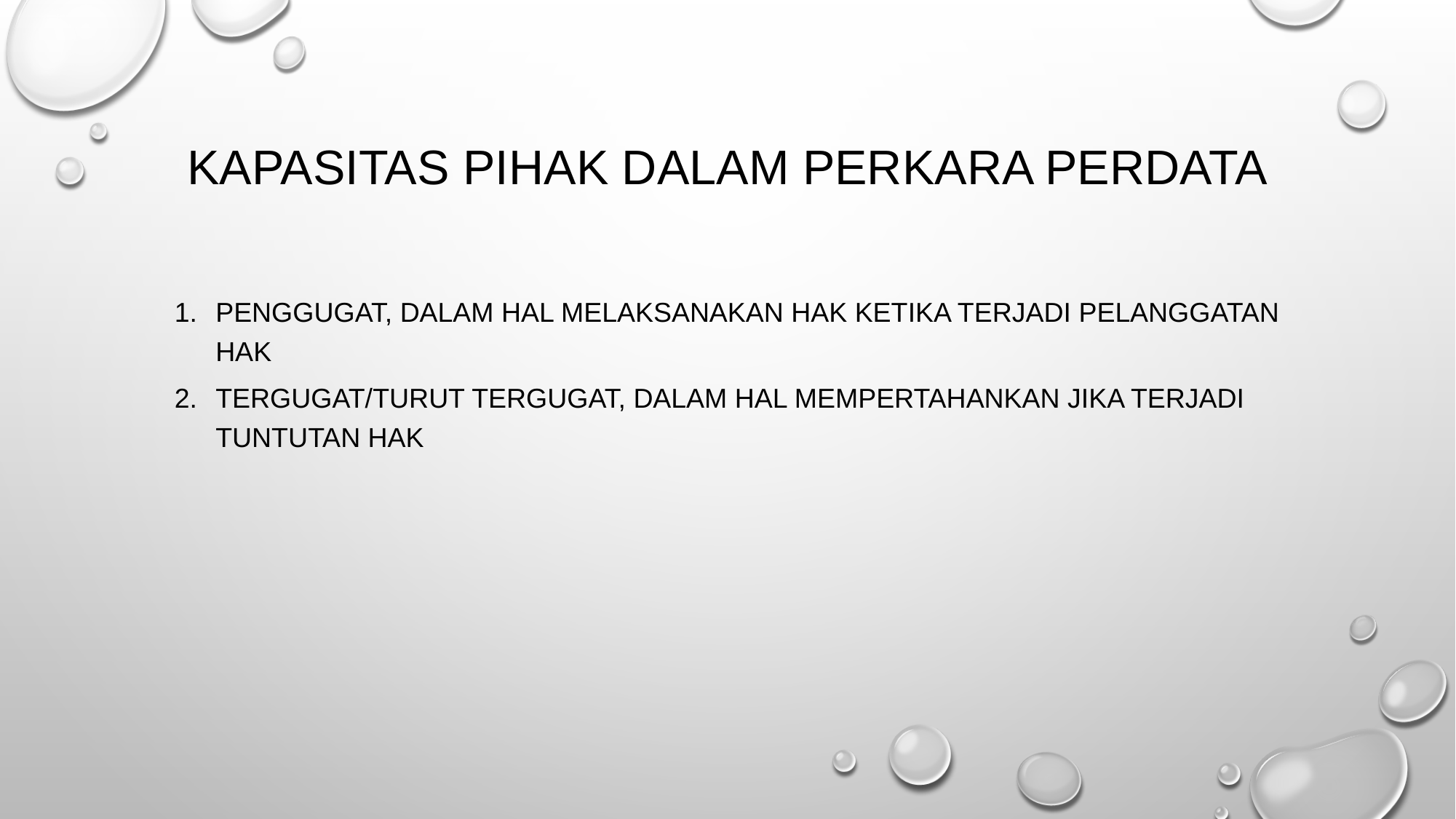

# Kapasitas pihak dalam perkara perdata
PENGGUGAT, DALAM HAL MELAKSANAKAN HAK KETIKA TERJADI PELANGGATAN HAK
TERGUGAT/turut tergugat, DALAM HAL MEMPERTAHANKAN JIKA TERJADI TUNTUTAN HAK